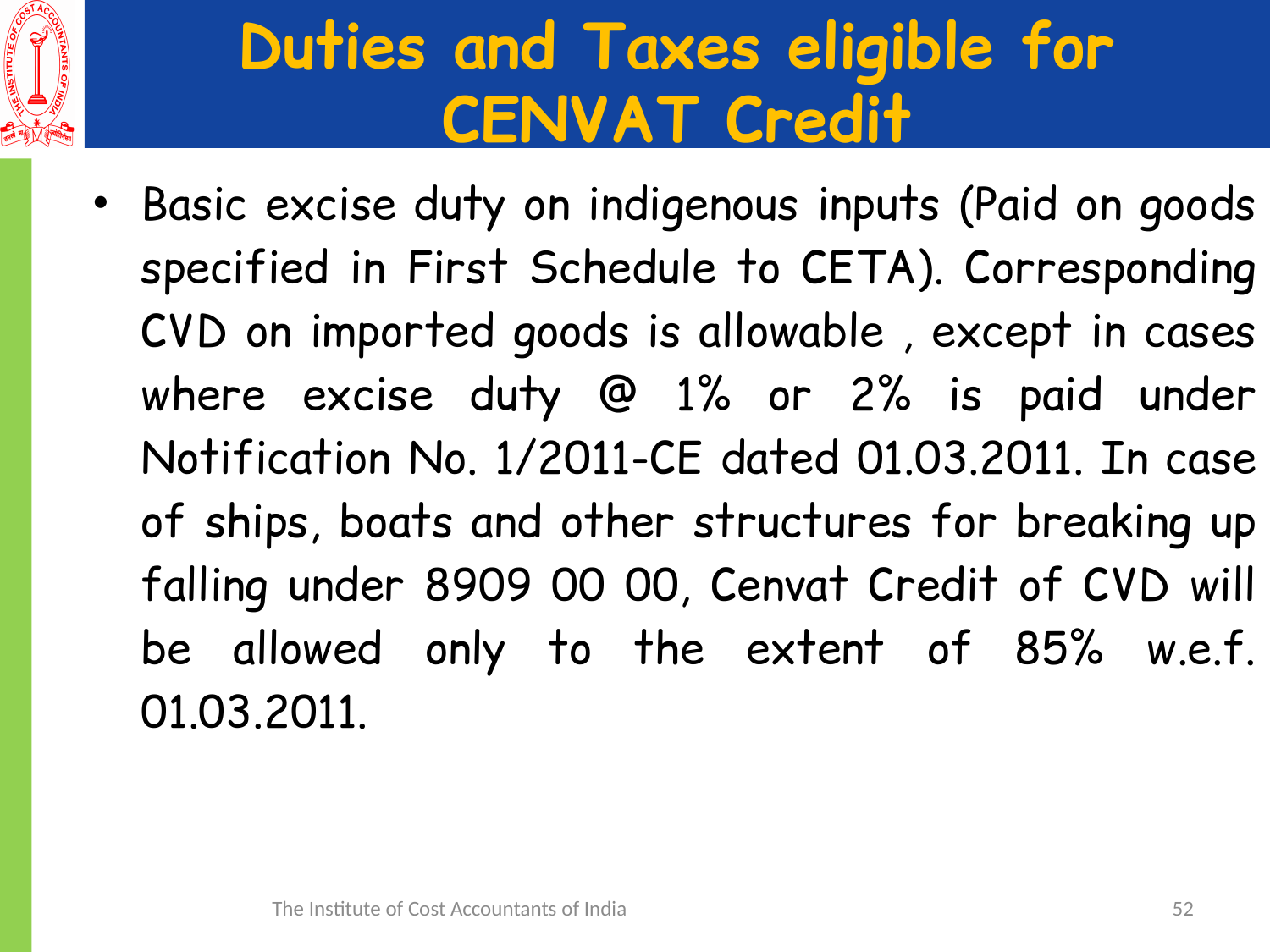

# Duties and Taxes eligible for CENVAT Credit
Basic excise duty on indigenous inputs (Paid on goods specified in First Schedule to CETA). Corresponding CVD on imported goods is allowable , except in cases where excise duty @ 1% or 2% is paid under Notification No. 1/2011-CE dated 01.03.2011. In case of ships, boats and other structures for breaking up falling under 8909 00 00, Cenvat Credit of CVD will be allowed only to the extent of 85% w.e.f. 01.03.2011.

The Institute of Cost Accountants of India
52